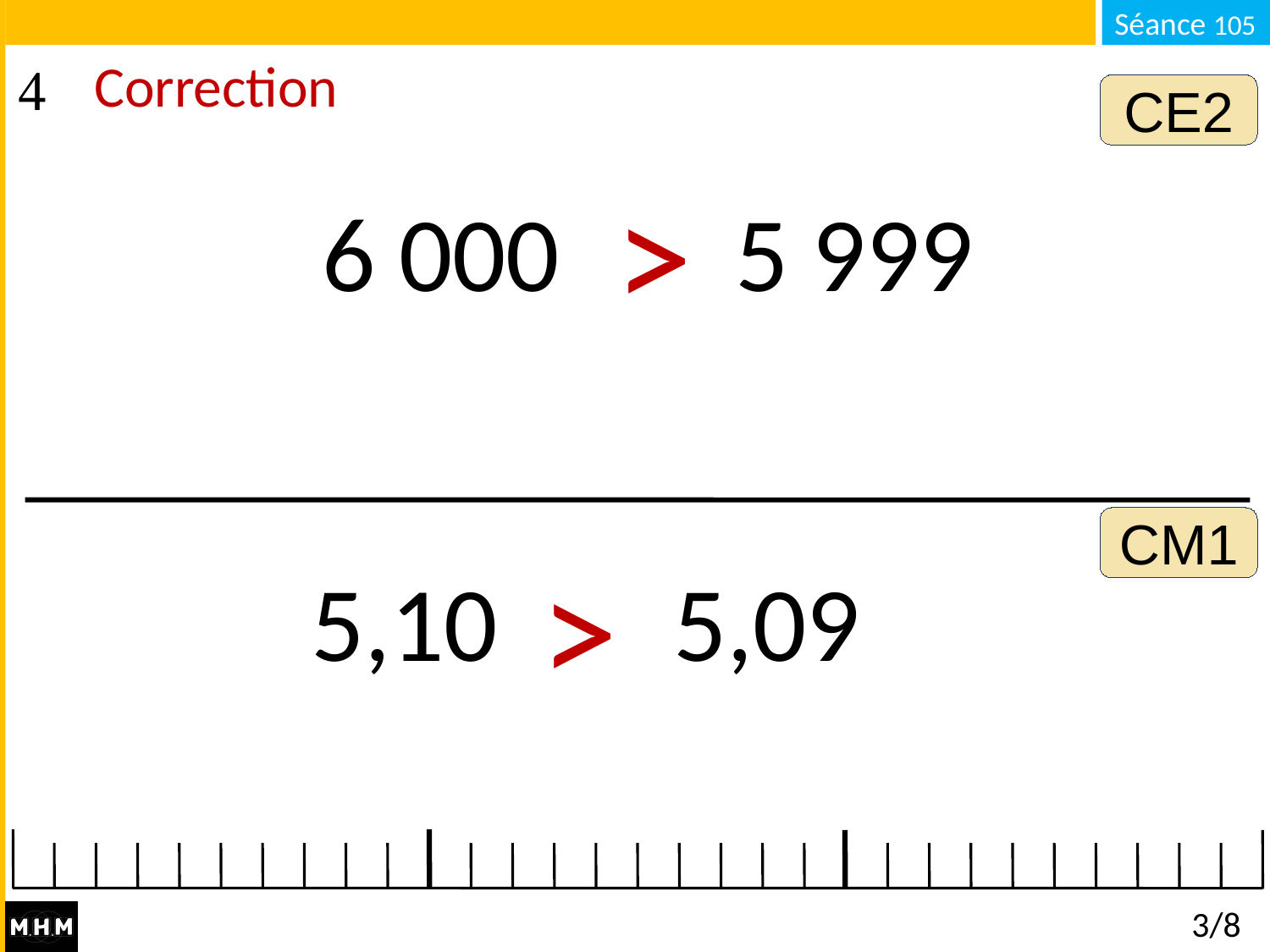

# Correction
CE2
>
6 000 . . . 5 999

CM1
>
5,10 . . . 5,09
3/8